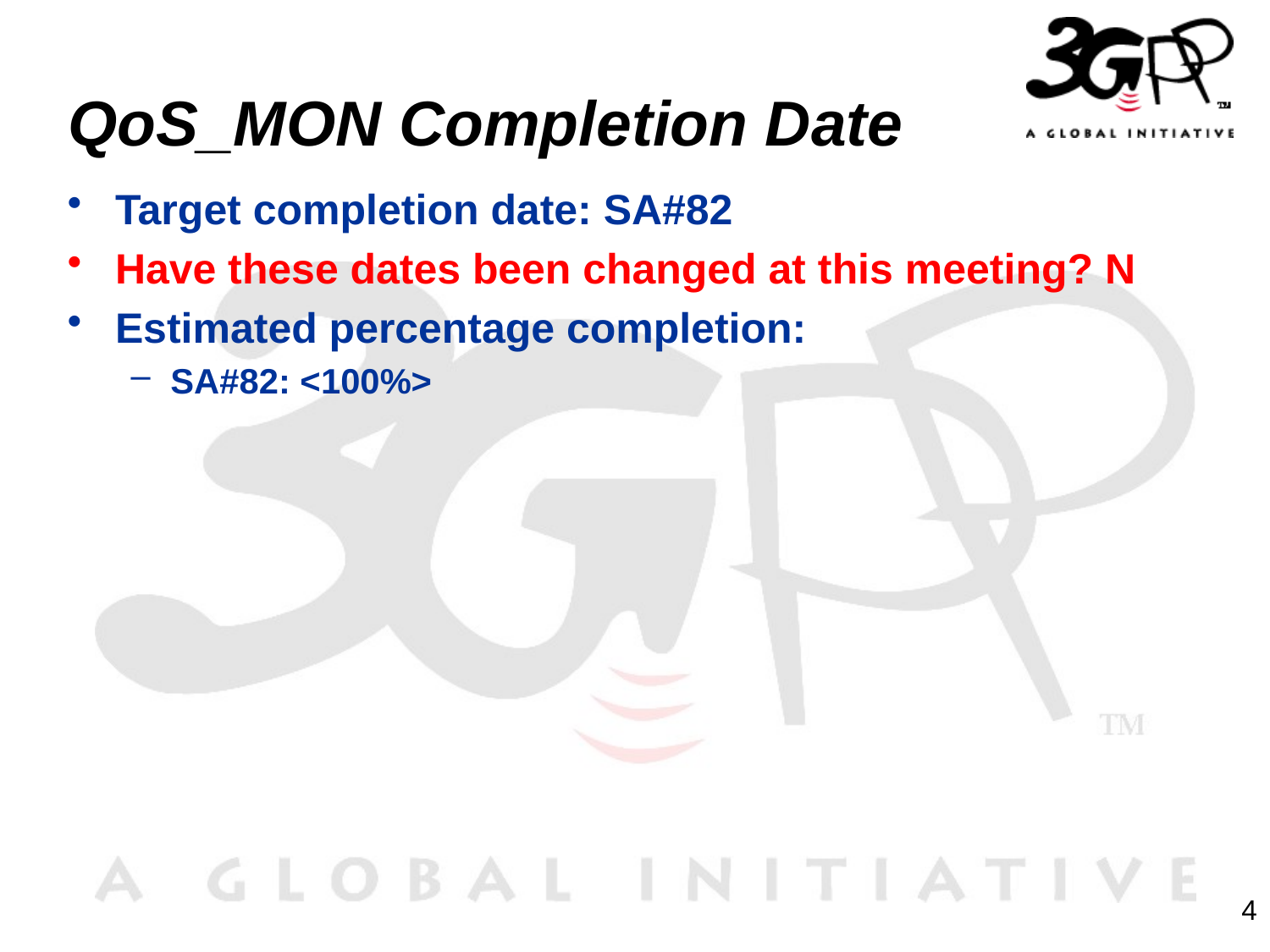

# QoS_MON Completion Date
Target completion date: SA#82
Have these dates been changed at this meeting? N
Estimated percentage completion:
SA#82: <100%>
4